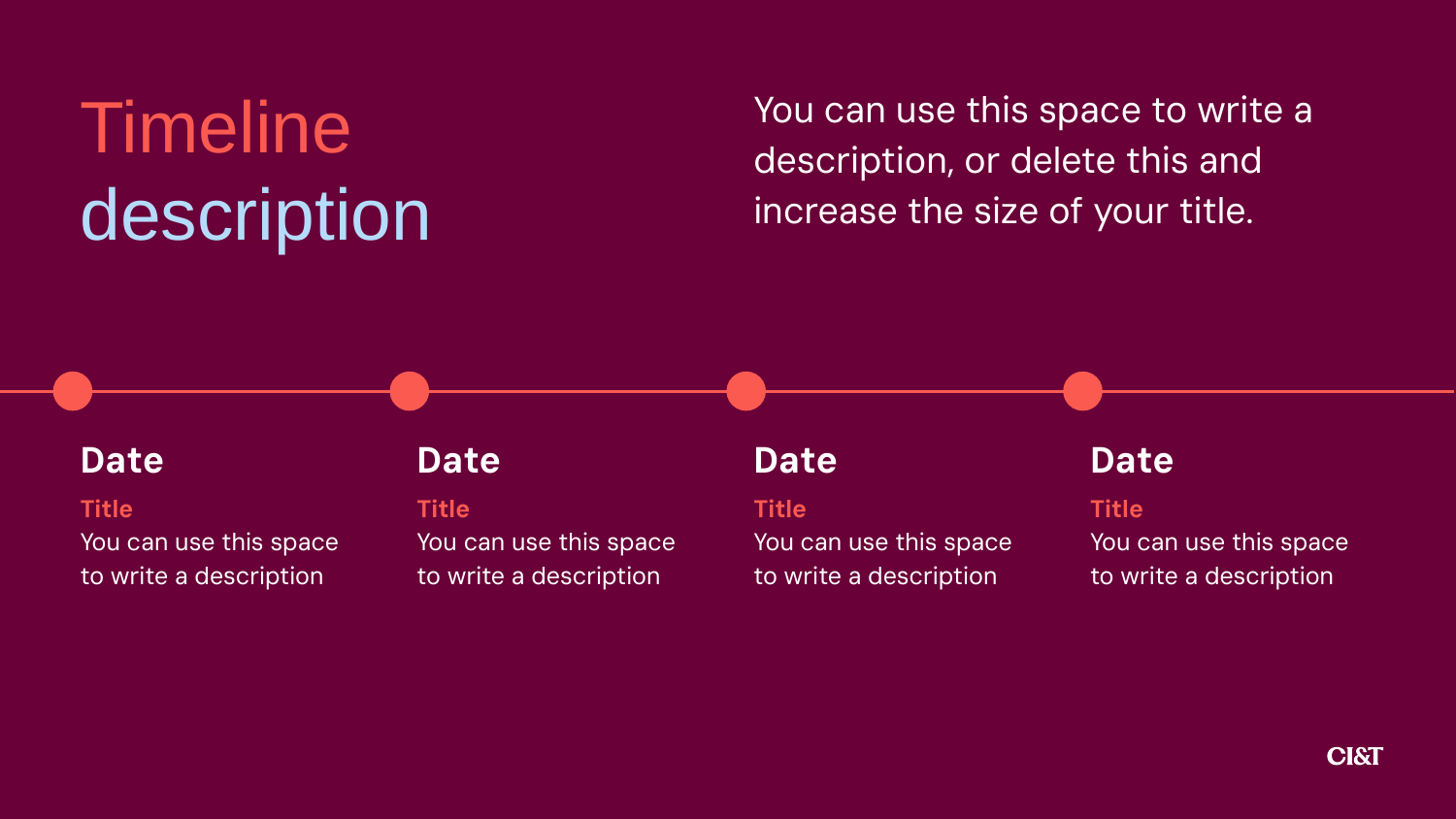

Timeline description
You can use this space to write a description, or delete this and increase the size of your title.

Date
Date
Date
Date
Title
You can use this space to write a description
Title
You can use this space to write a description
Title
You can use this space to write a description
Title
You can use this space to write a description